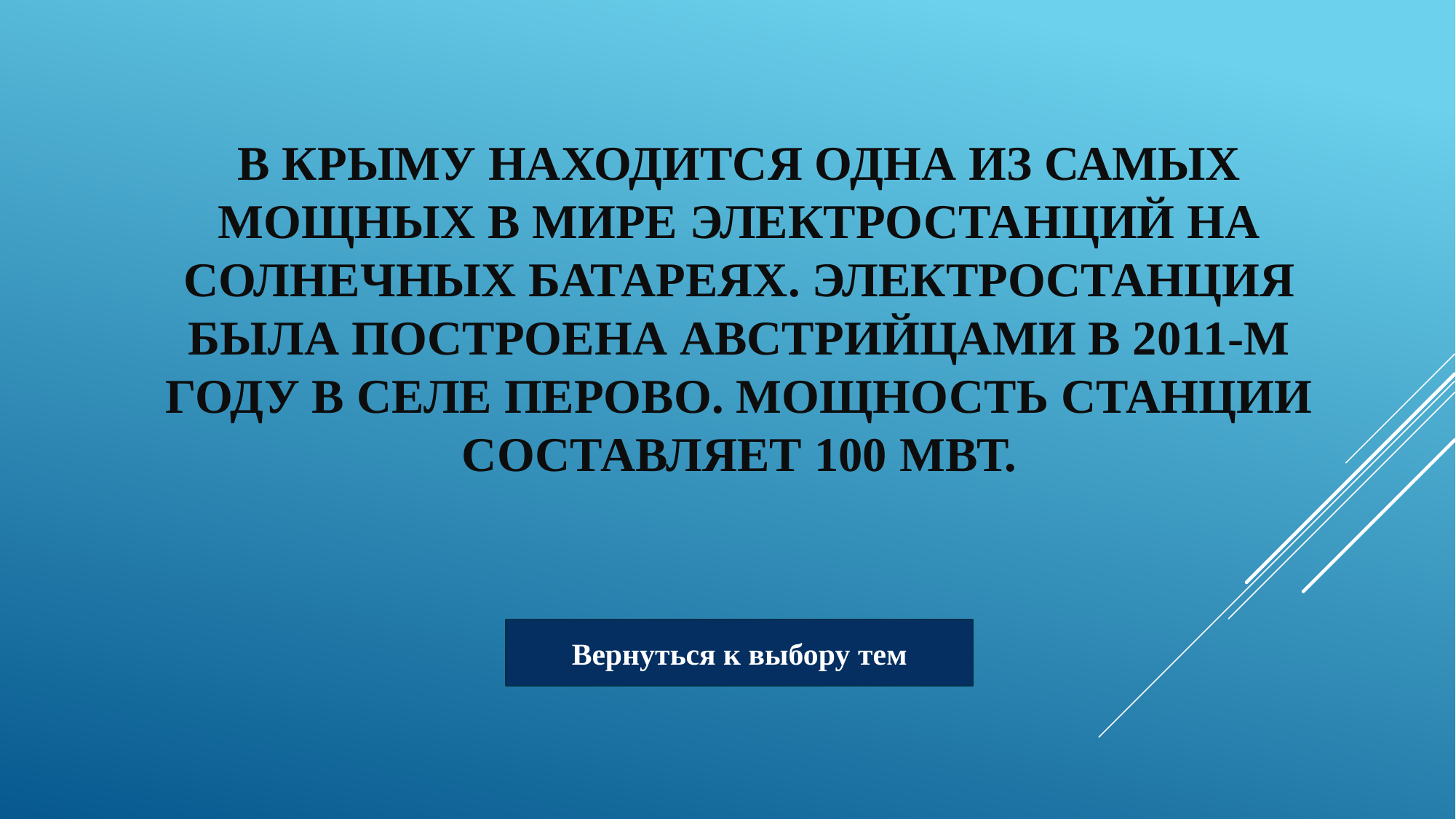

# В Крыму находится одна из самых мощных в мире электростанций на солнечных батареях. Электростанция была построена австрийцами в 2011-м году в селе Перово. Мощность станции составляет 100 МВт.